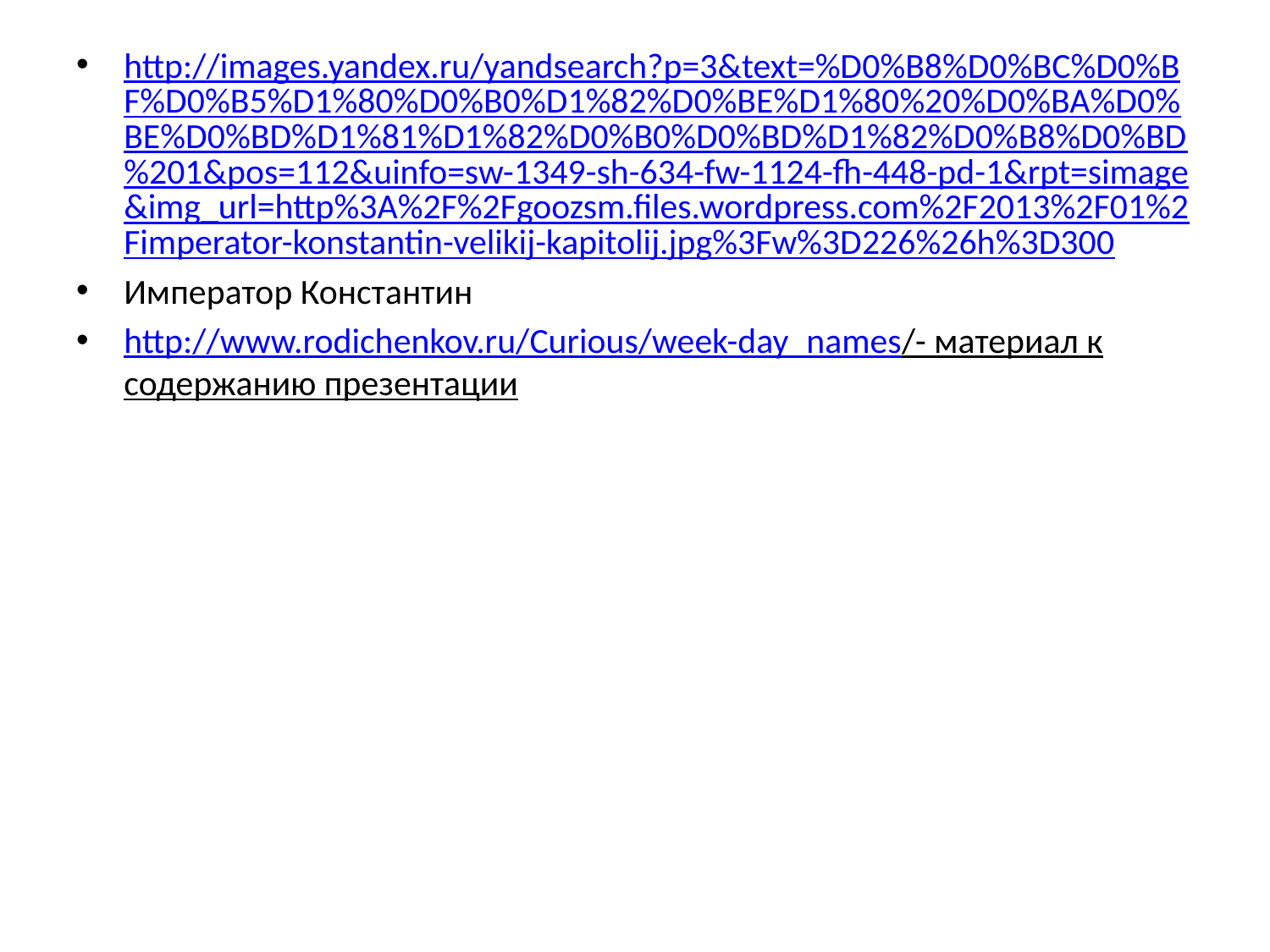

http://images.yandex.ru/yandsearch?p=3&text=%D0%B8%D0%BC%D0%BF%D0%B5%D1%80%D0%B0%D1%82%D0%BE%D1%80%20%D0%BA%D0%BE%D0%BD%D1%81%D1%82%D0%B0%D0%BD%D1%82%D0%B8%D0%BD%201&pos=112&uinfo=sw-1349-sh-634-fw-1124-fh-448-pd-1&rpt=simage&img_url=http%3A%2F%2Fgoozsm.files.wordpress.com%2F2013%2F01%2Fimperator-konstantin-velikij-kapitolij.jpg%3Fw%3D226%26h%3D300
Император Константин
http://www.rodichenkov.ru/Curious/week-day_names/- материал к содержанию презентации